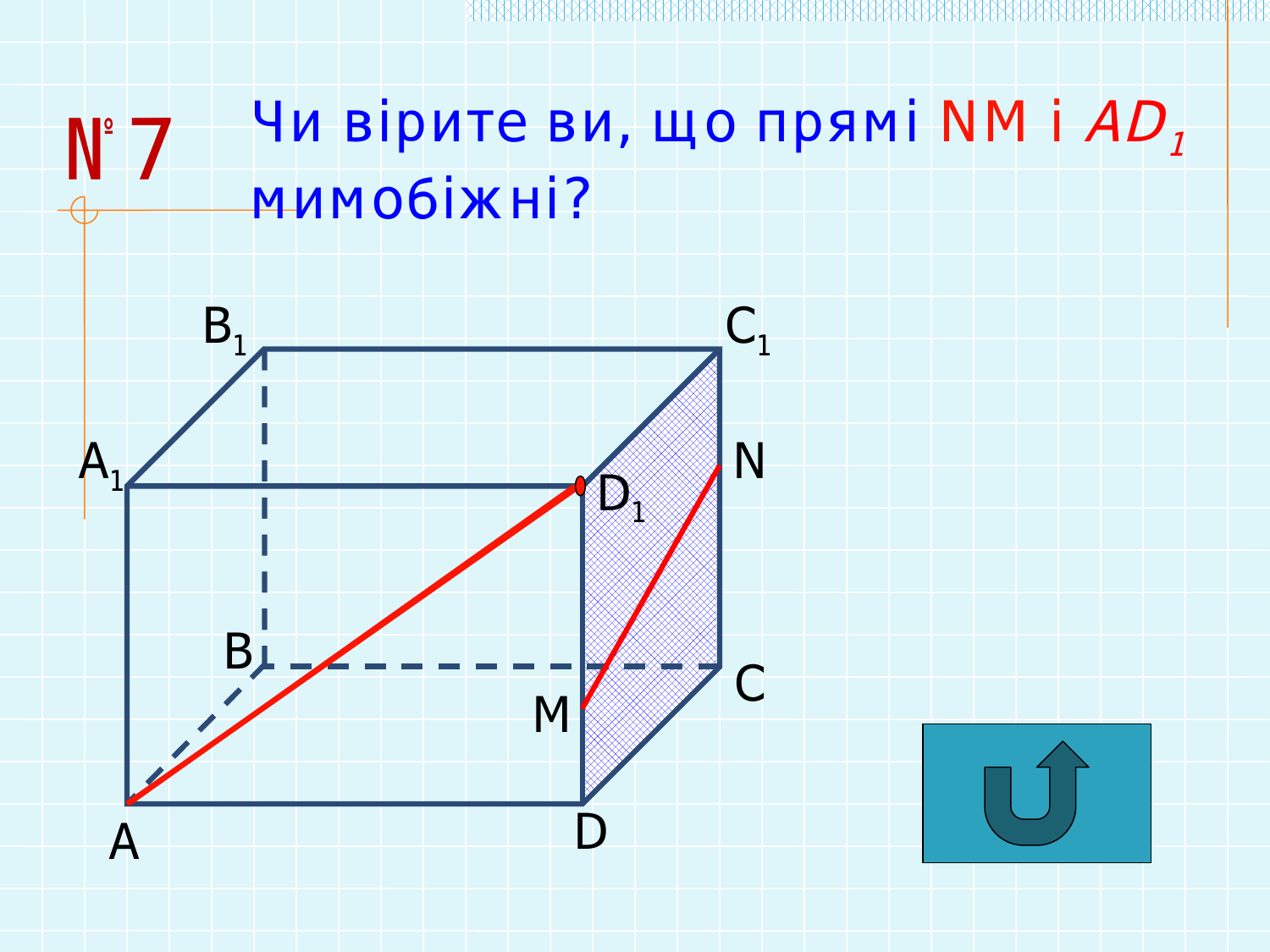

Чи вірите ви, що прямі NМ і AD1
мимобіжні?
№7
B1
С1

А1
N
D1

В
С

M

D
А